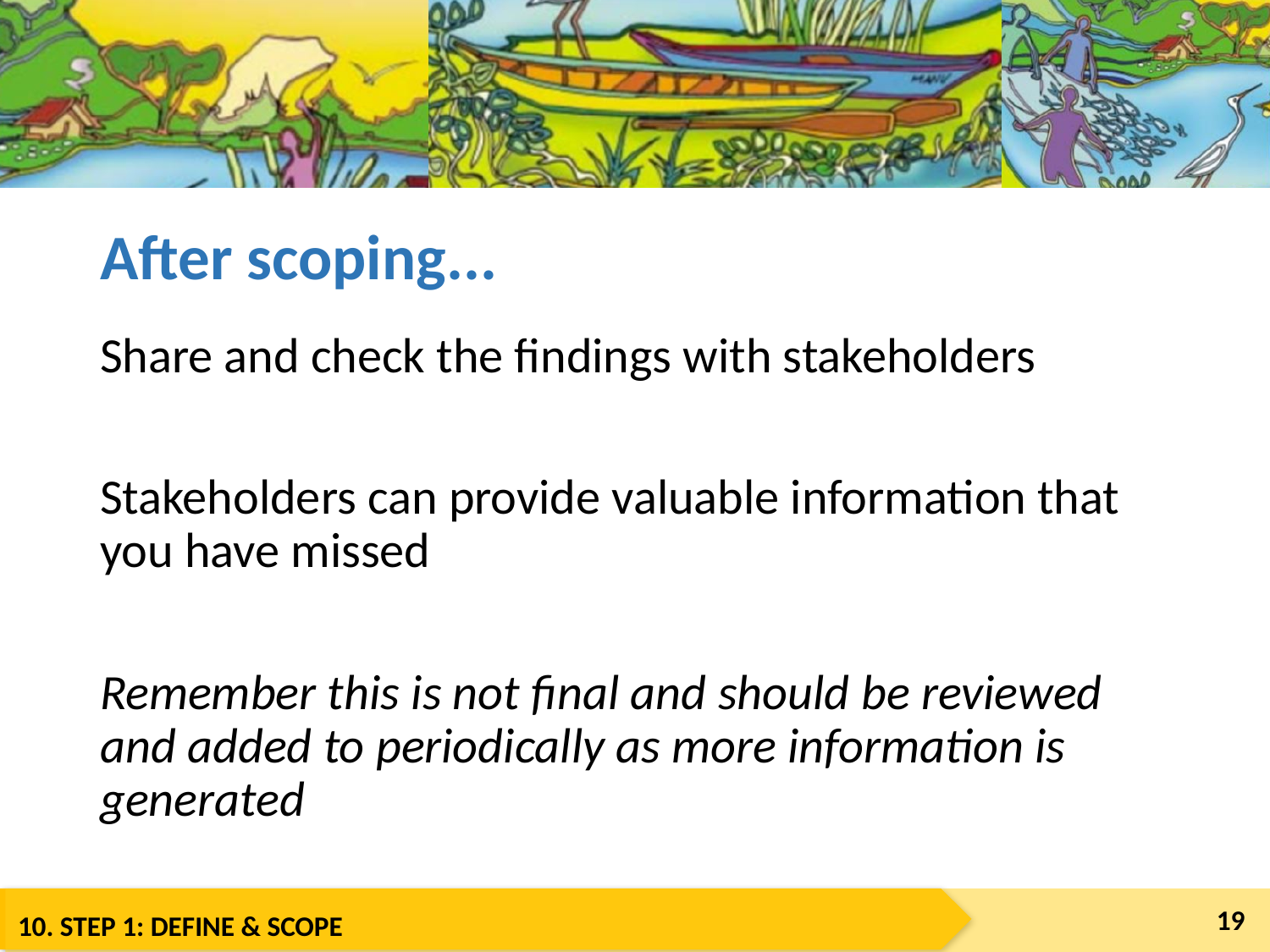

# After scoping...
Share and check the findings with stakeholders

Stakeholders can provide valuable information that you have missed

Remember this is not final and should be reviewed and added to periodically as more information is generated

19